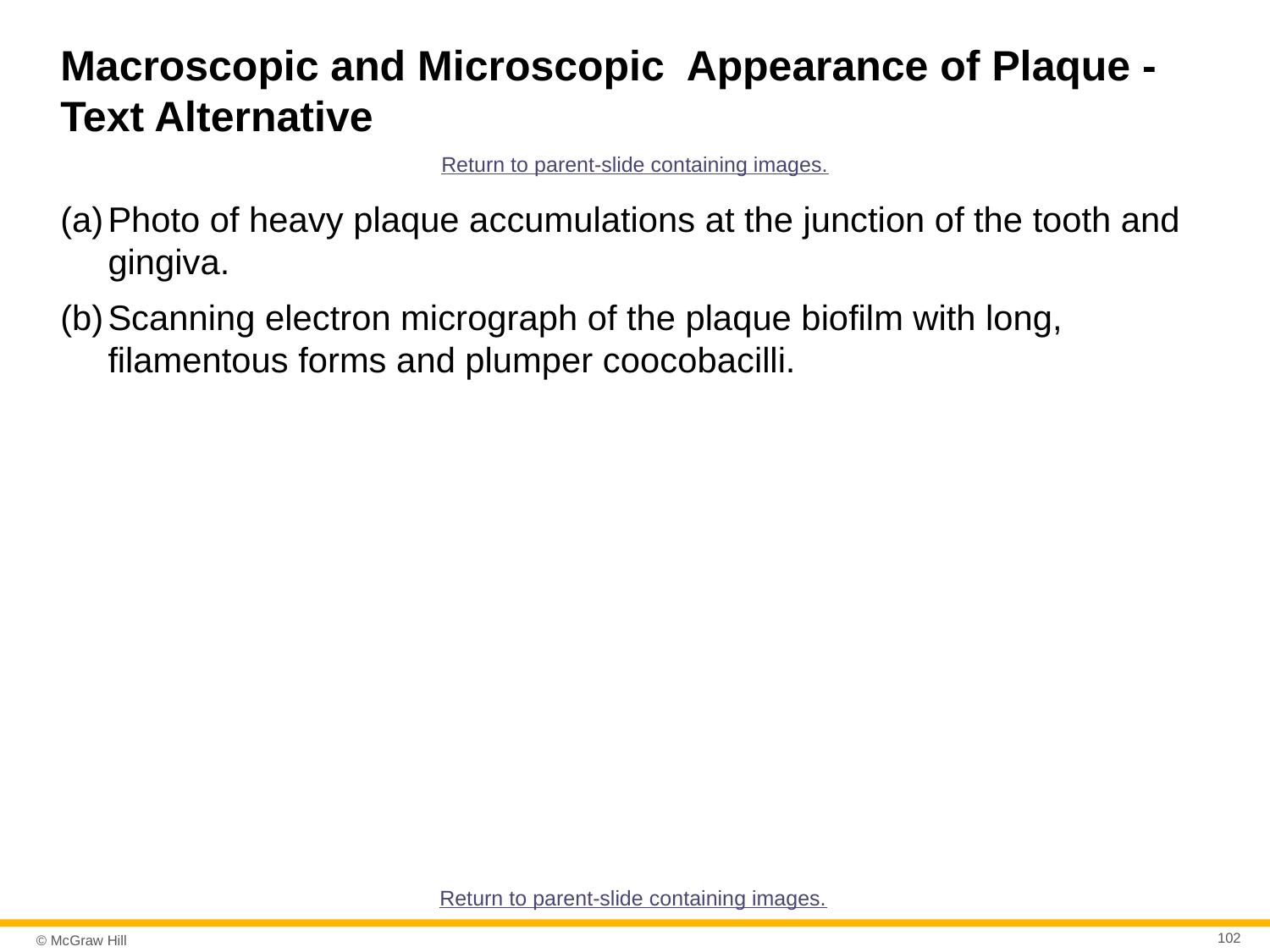

# Macroscopic and Microscopic  Appearance of Plaque - Text Alternative
Return to parent-slide containing images.
Photo of heavy plaque accumulations at the junction of the tooth and gingiva.
Scanning electron micrograph of the plaque biofilm with long, filamentous forms and plumper coocobacilli.
Return to parent-slide containing images.